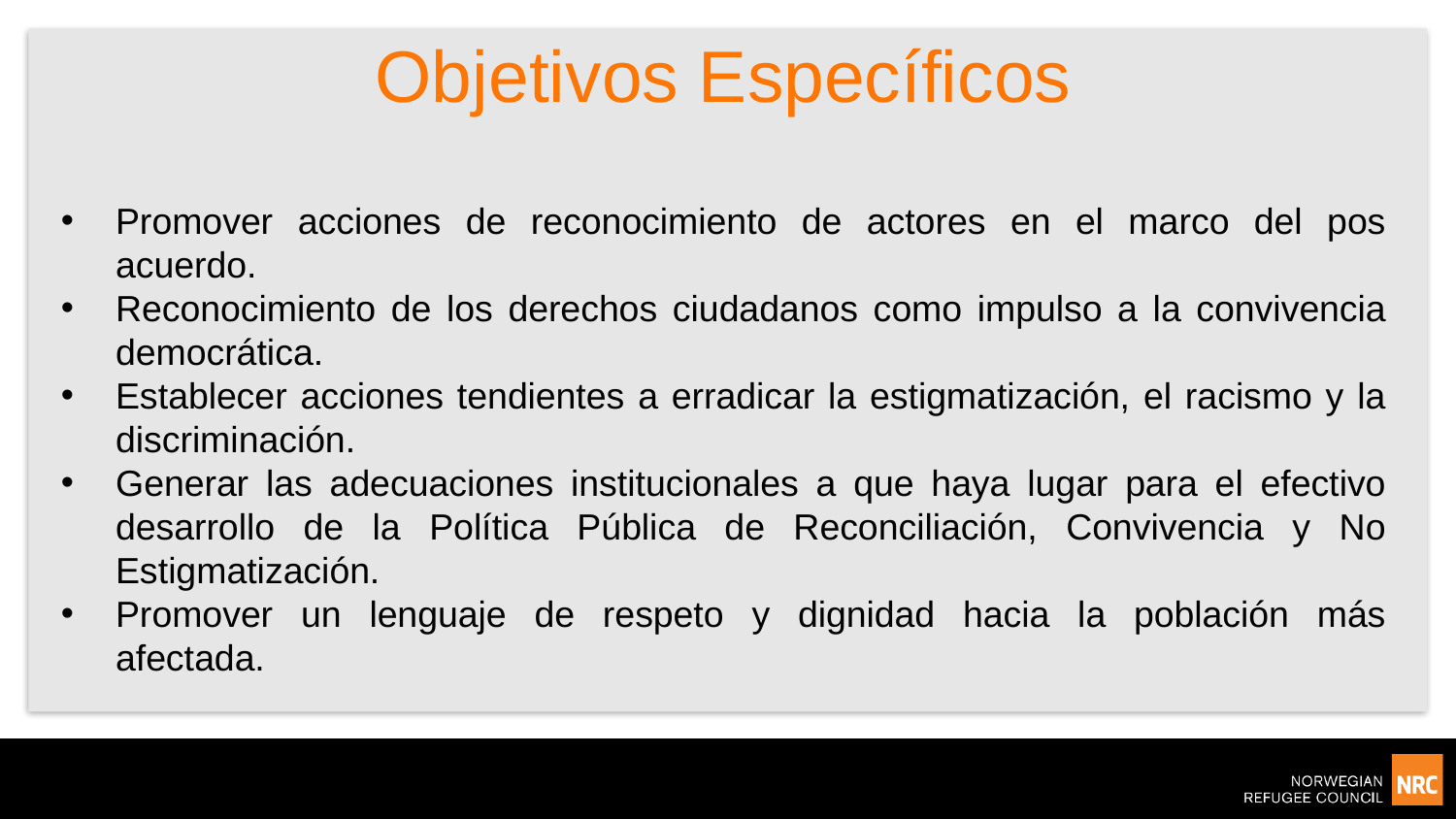

# Objetivos Específicos
Promover acciones de reconocimiento de actores en el marco del pos acuerdo.
Reconocimiento de los derechos ciudadanos como impulso a la convivencia democrática.
Establecer acciones tendientes a erradicar la estigmatización, el racismo y la discriminación.
Generar las adecuaciones institucionales a que haya lugar para el efectivo desarrollo de la Política Pública de Reconciliación, Convivencia y No Estigmatización.
Promover un lenguaje de respeto y dignidad hacia la población más afectada.